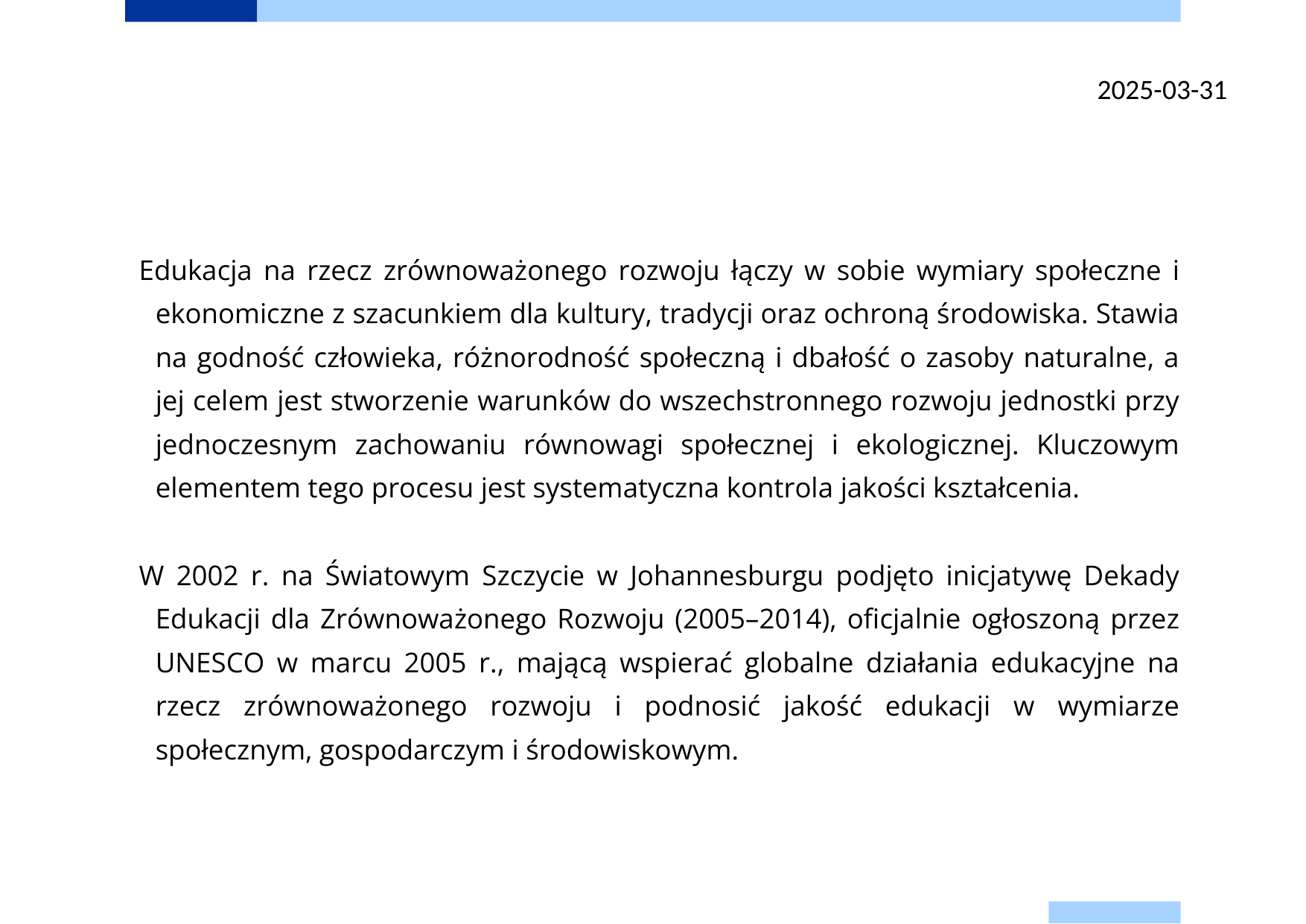

2025-03-31
#
Edukacja na rzecz zrównoważonego rozwoju łączy w sobie wymiary społeczne i ekonomiczne z szacunkiem dla kultury, tradycji oraz ochroną środowiska. Stawia na godność człowieka, różnorodność społeczną i dbałość o zasoby naturalne, a jej celem jest stworzenie warunków do wszechstronnego rozwoju jednostki przy jednoczesnym zachowaniu równowagi społecznej i ekologicznej. Kluczowym elementem tego procesu jest systematyczna kontrola jakości kształcenia.

W 2002 r. na Światowym Szczycie w Johannesburgu podjęto inicjatywę Dekady Edukacji dla Zrównoważonego Rozwoju (2005–2014), oficjalnie ogłoszoną przez UNESCO w marcu 2005 r., mającą wspierać globalne działania edukacyjne na rzecz zrównoważonego rozwoju i podnosić jakość edukacji w wymiarze społecznym, gospodarczym i środowiskowym.